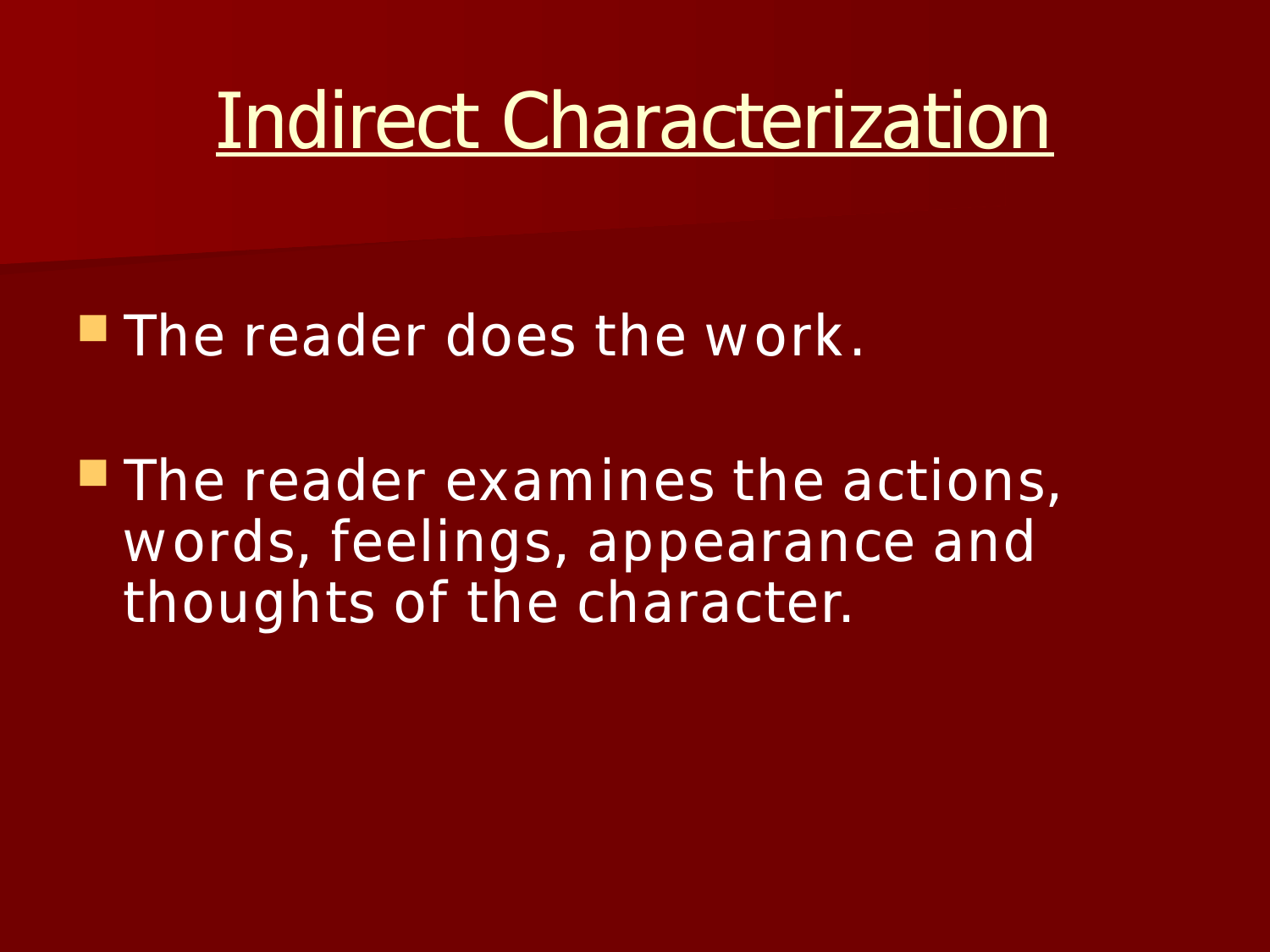

# Indirect Characterization

The reader does the work.

The reader examines the actions, words, feelings, appearance and thoughts of the character.